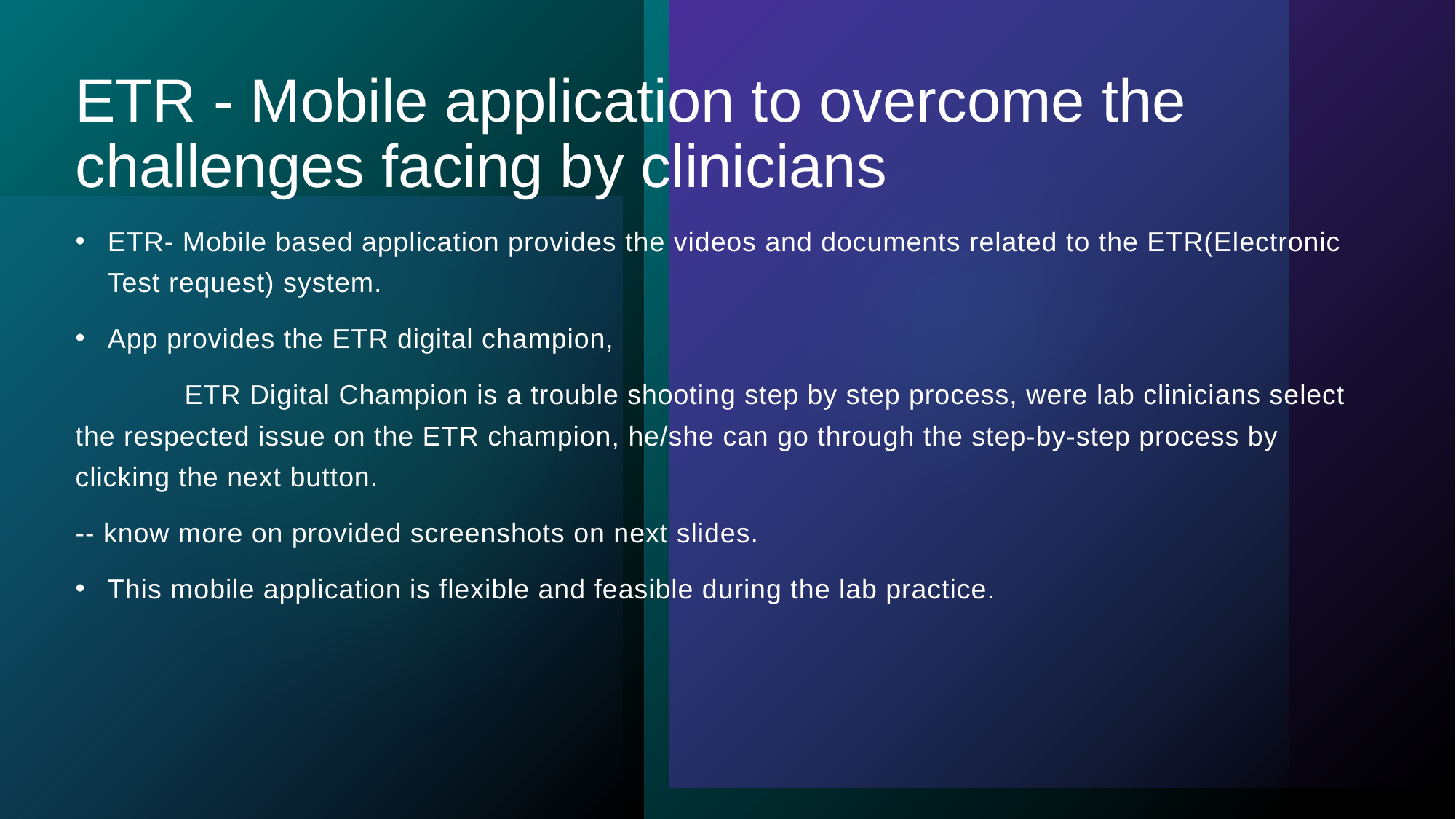

# ETR - Mobile application to overcome the challenges facing by clinicians
ETR- Mobile based application provides the videos and documents related to the ETR(Electronic Test request) system.
App provides the ETR digital champion,
	ETR Digital Champion is a trouble shooting step by step process, were lab clinicians select the respected issue on the ETR champion, he/she can go through the step-by-step process by clicking the next button.
-- know more on provided screenshots on next slides.
This mobile application is flexible and feasible during the lab practice.